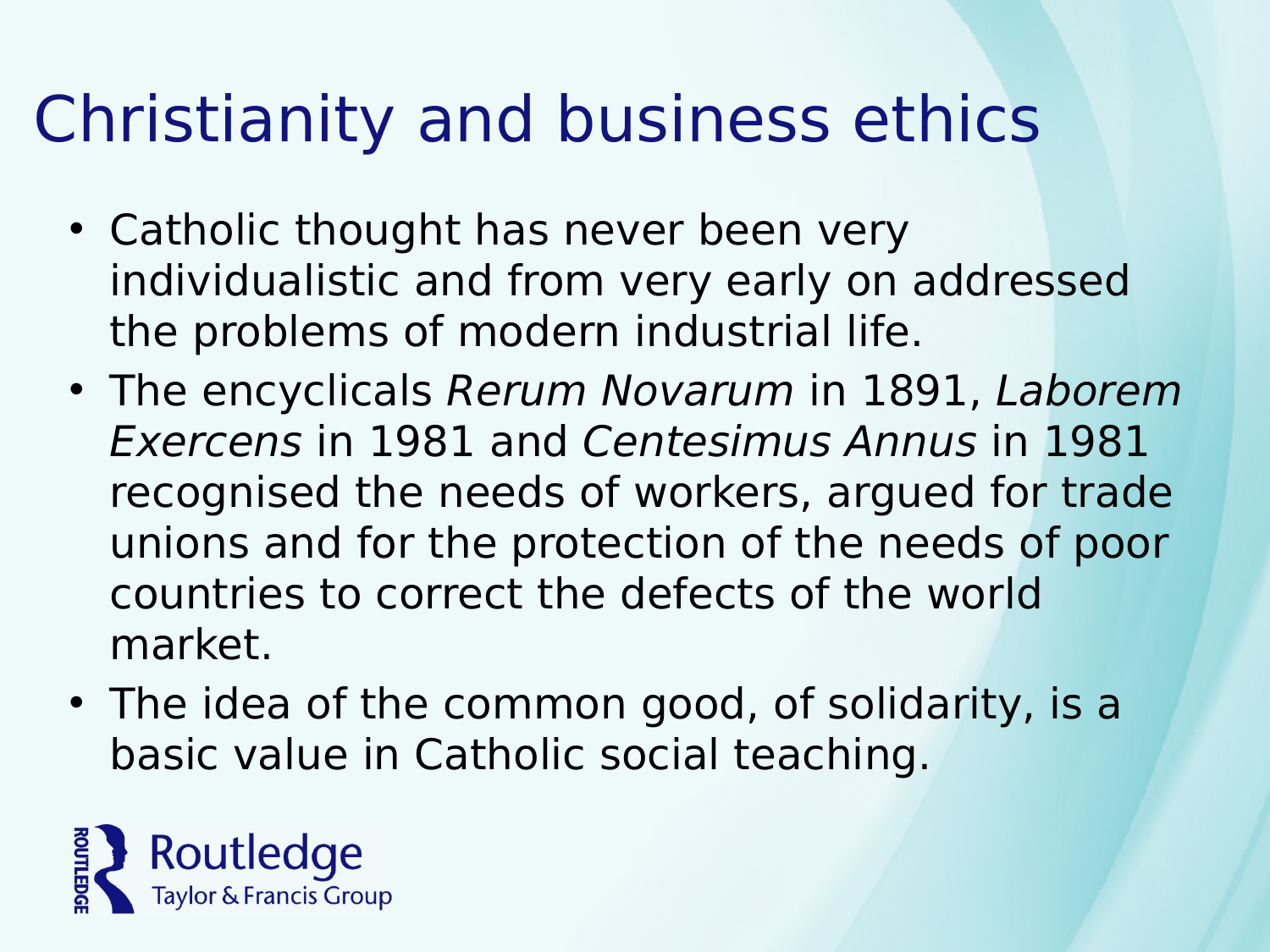

# Christianity and business ethics
Catholic thought has never been very individualistic and from very early on addressed the problems of modern industrial life.
The encyclicals Rerum Novarum in 1891, Laborem Exercens in 1981 and Centesimus Annus in 1981 recognised the needs of workers, argued for trade unions and for the protection of the needs of poor countries to correct the defects of the world market.
The idea of the common good, of solidarity, is a basic value in Catholic social teaching.